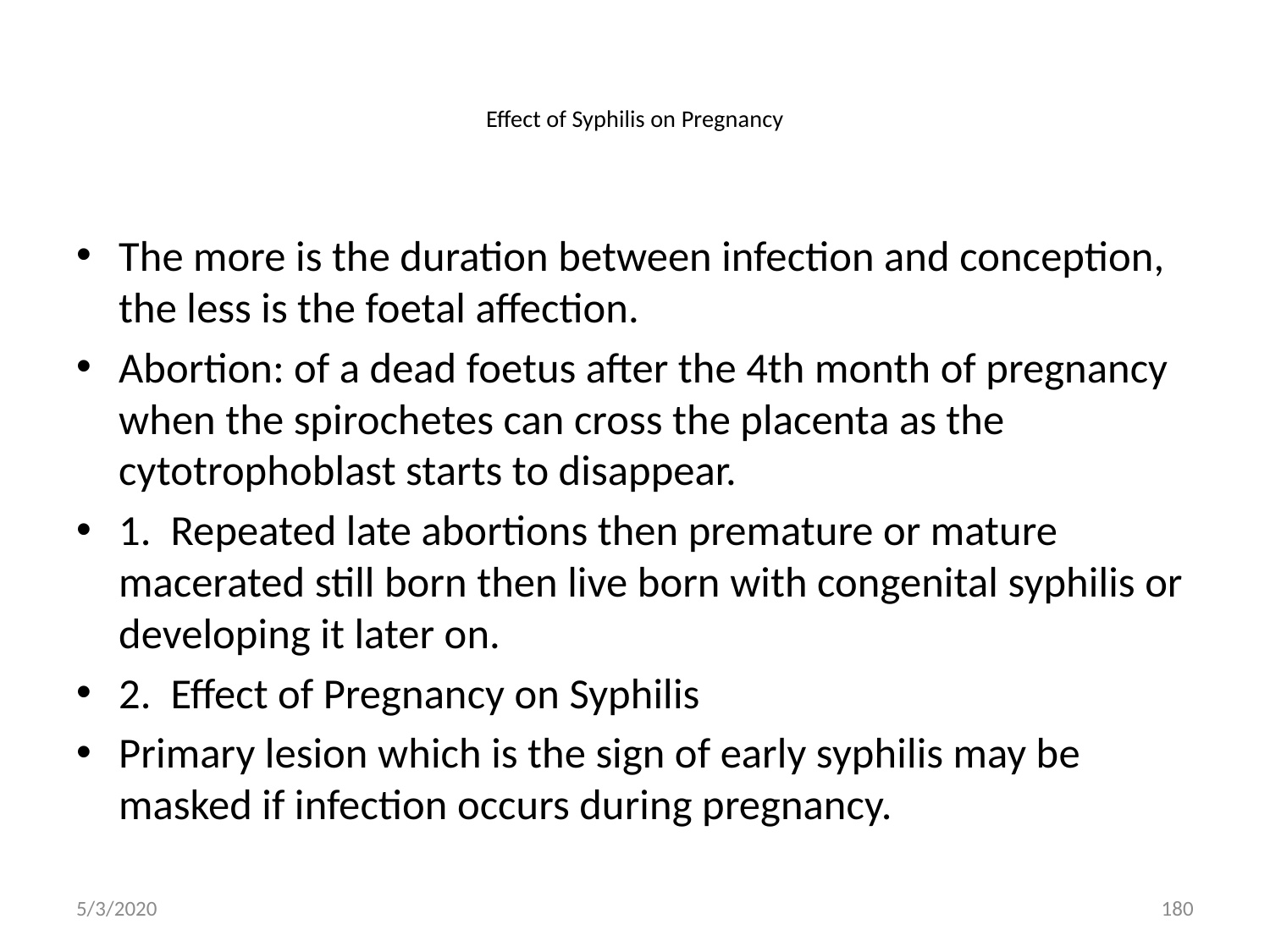

# Effect of Syphilis on Pregnancy
The more is the duration between infection and conception, the less is the foetal affection.
Abortion: of a dead foetus after the 4th month of pregnancy when the spirochetes can cross the placenta as the cytotrophoblast starts to disappear.
1.  Repeated late abortions then premature or mature macerated still born then live born with congenital syphilis or developing it later on.
2.  Effect of Pregnancy on Syphilis
Primary lesion which is the sign of early syphilis may be masked if infection occurs during pregnancy.

5/3/2020
180